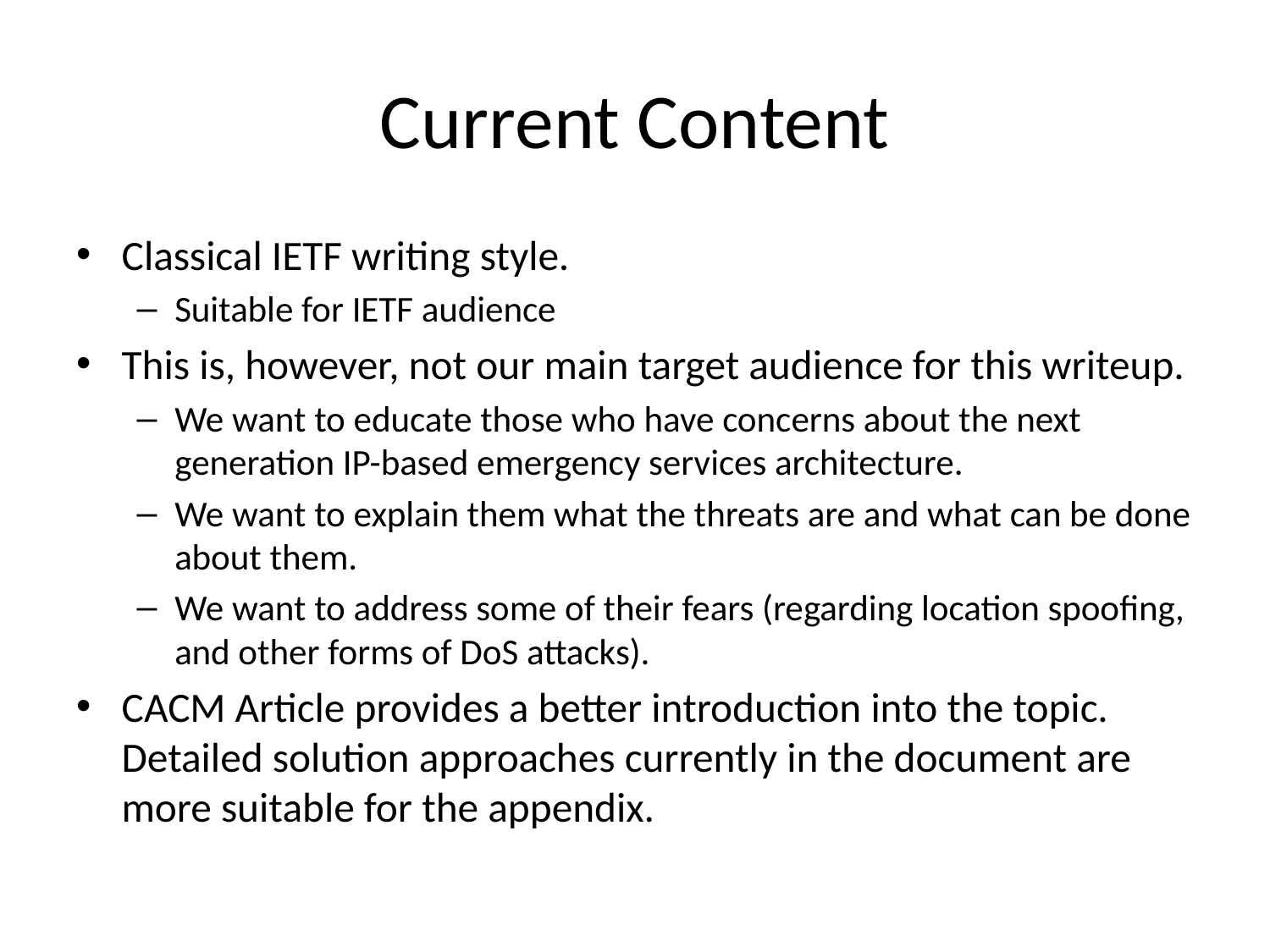

# Current Content
Classical IETF writing style.
Suitable for IETF audience
This is, however, not our main target audience for this writeup.
We want to educate those who have concerns about the next generation IP-based emergency services architecture.
We want to explain them what the threats are and what can be done about them.
We want to address some of their fears (regarding location spoofing, and other forms of DoS attacks).
CACM Article provides a better introduction into the topic. Detailed solution approaches currently in the document are more suitable for the appendix.